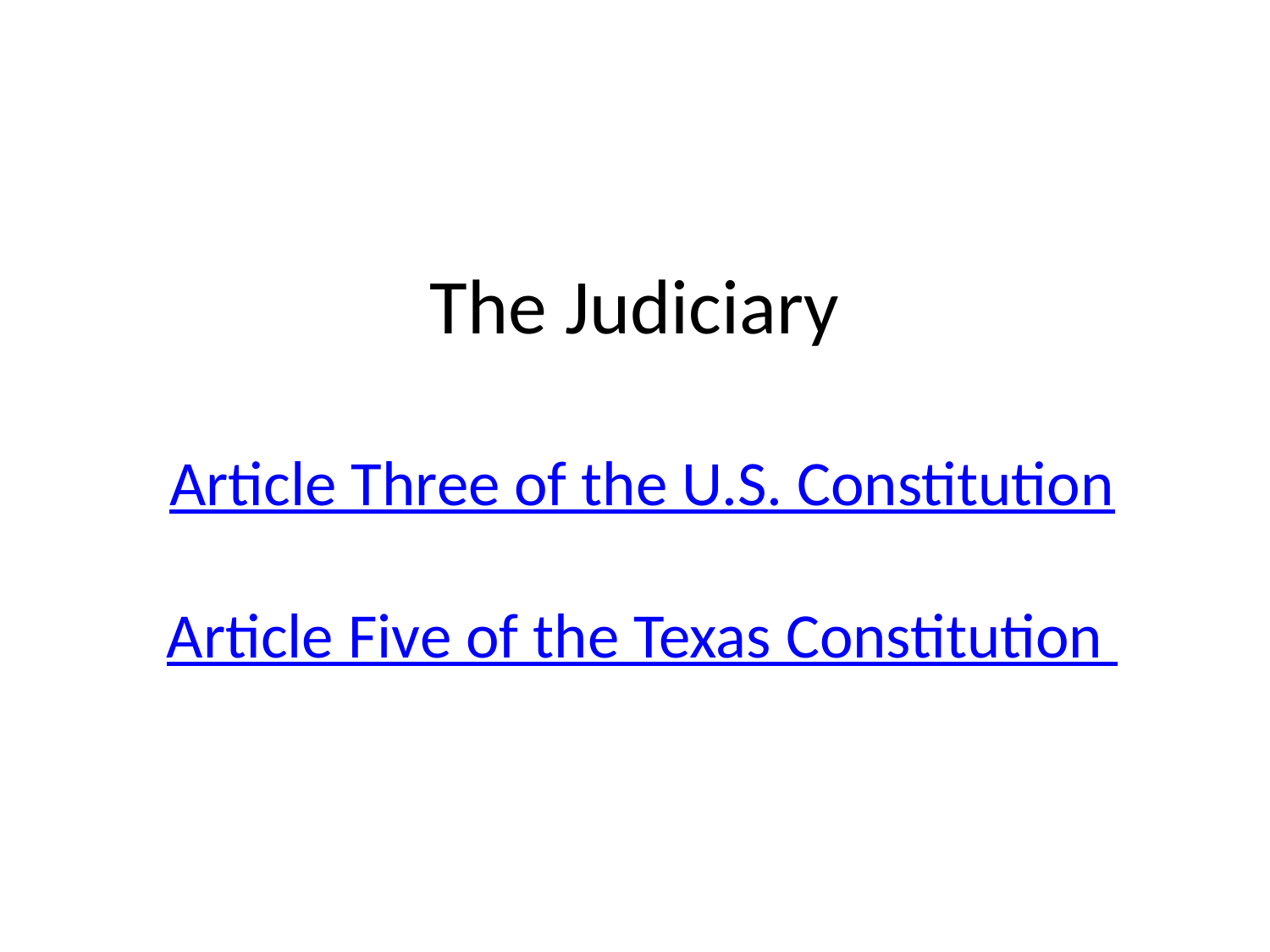

# The Judiciary Article Three of the U.S. Constitution Article Five of the Texas Constitution